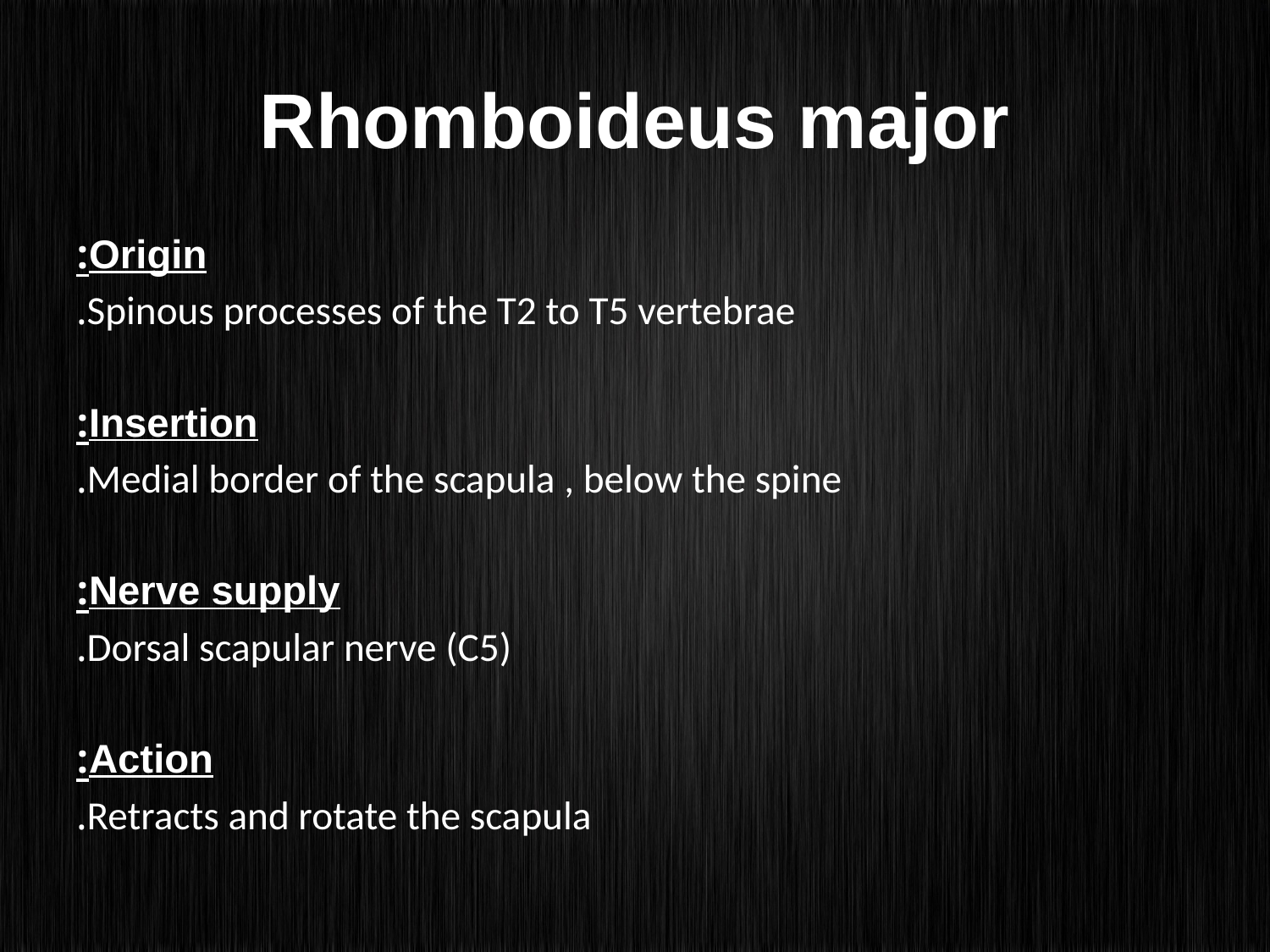

# Rhomboideus major
Origin:
Spinous processes of the T2 to T5 vertebrae.

Insertion:
Medial border of the scapula , below the spine.

Nerve supply:
Dorsal scapular nerve (C5).

Action:
Retracts and rotate the scapula.